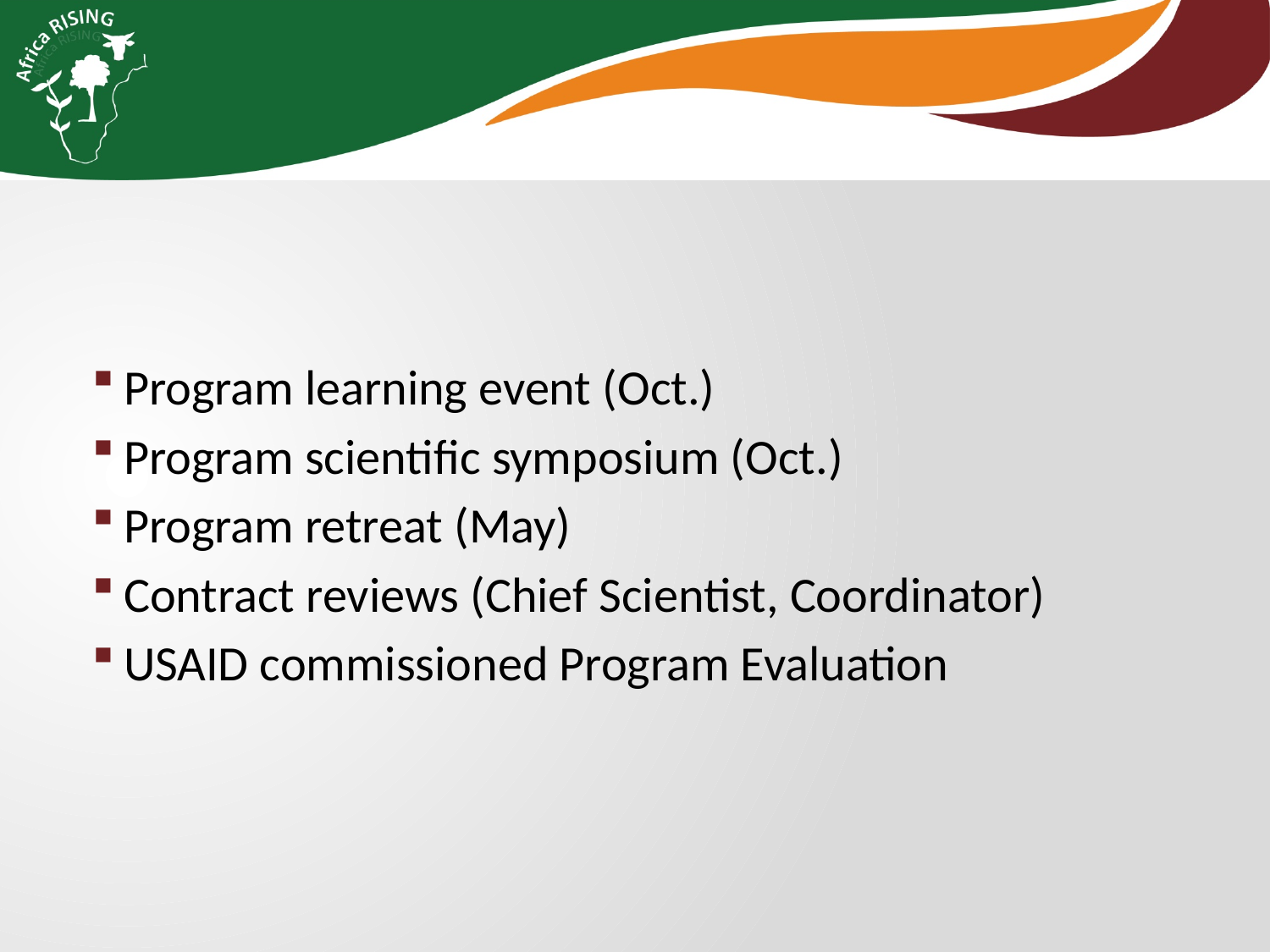

Program learning event (Oct.)
Program scientific symposium (Oct.)
Program retreat (May)
Contract reviews (Chief Scientist, Coordinator)
USAID commissioned Program Evaluation